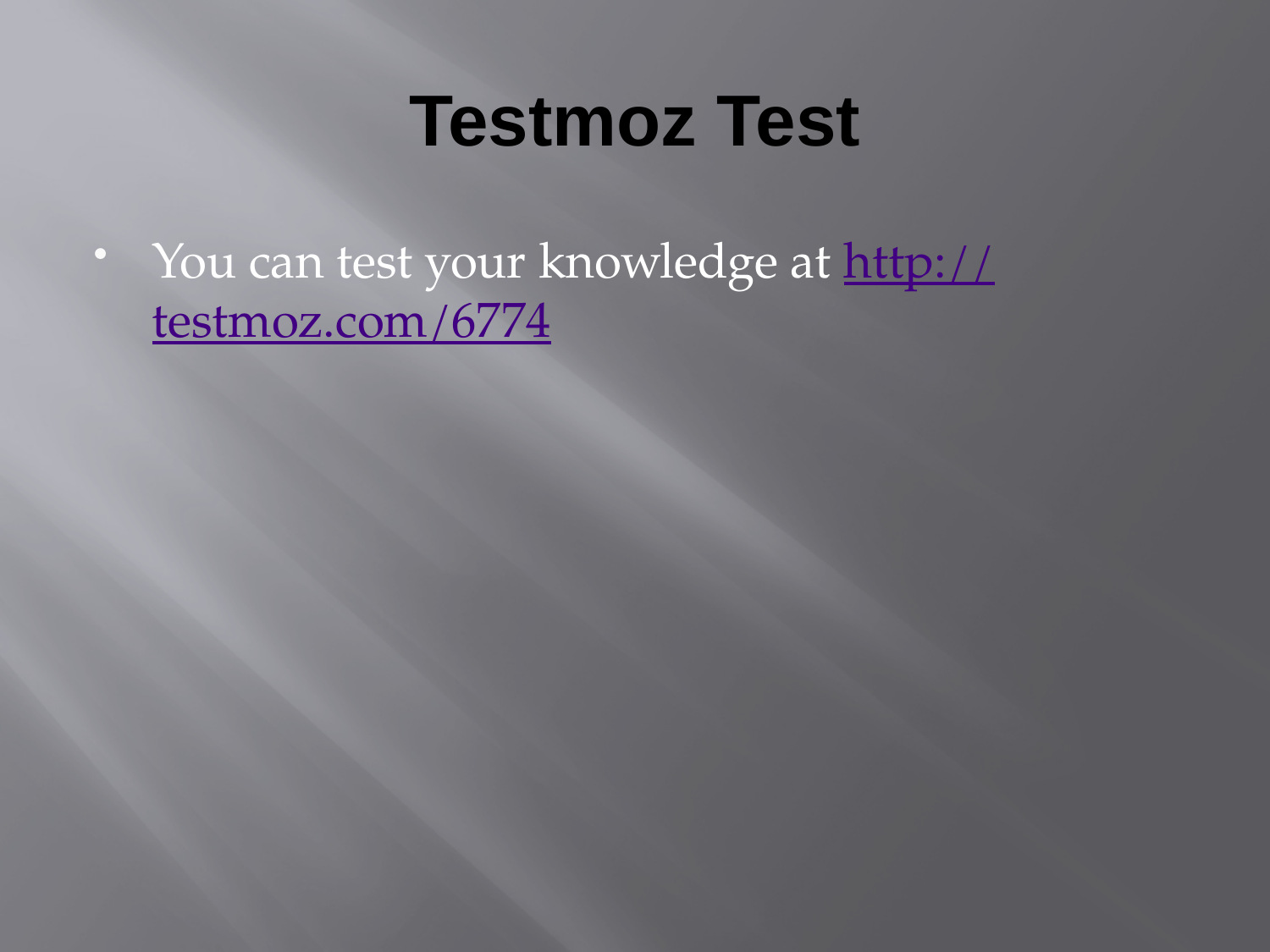

# Testmoz Test
You can test your knowledge at http://testmoz.com/6774